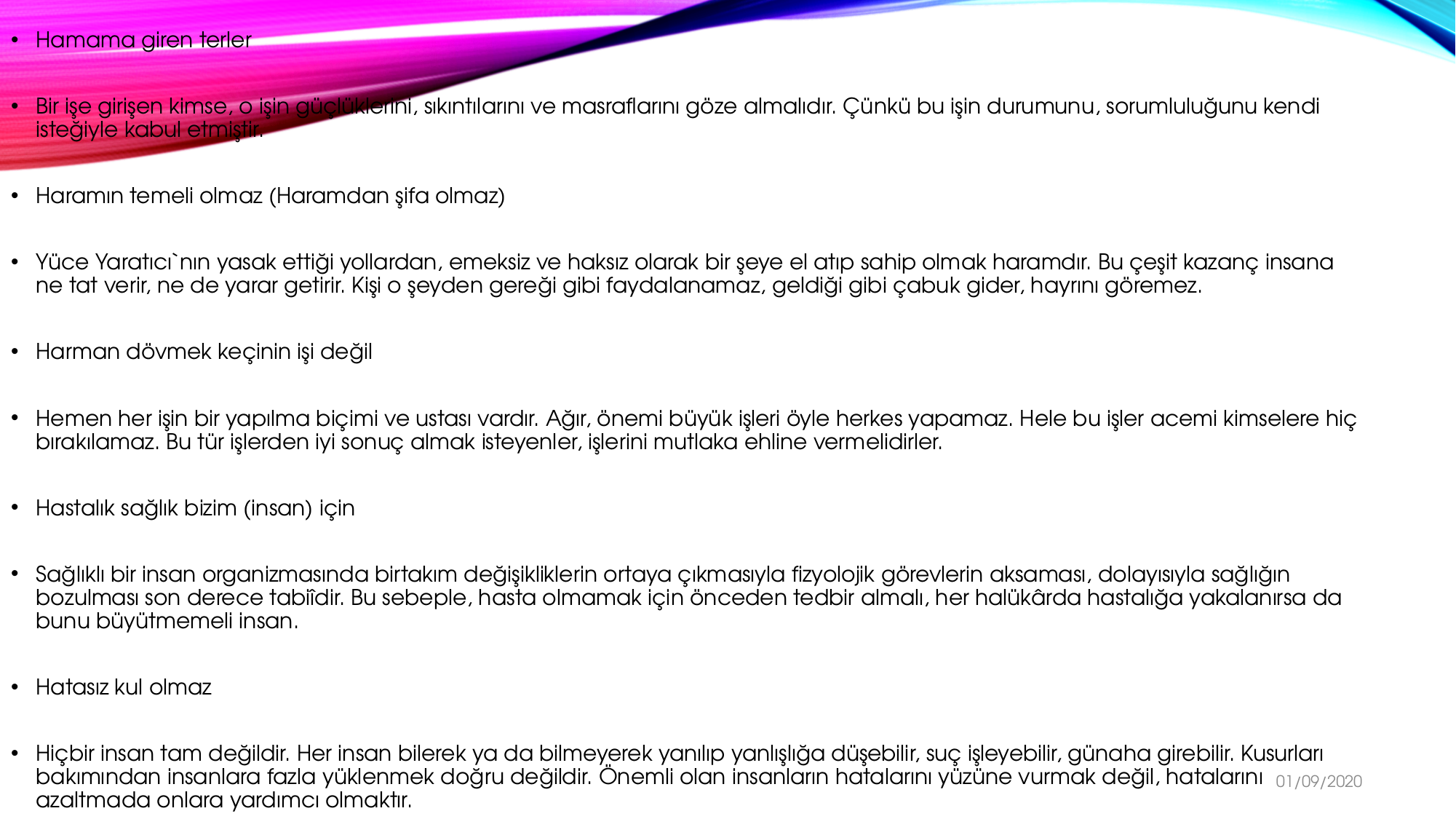

Hamama giren terler

Bir işe girişen kimse, o işin güçlüklerini, sıkıntılarını ve masraflarını göze almalıdır. Çünkü bu işin durumunu, sorumluluğunu kendi isteğiyle kabul etmiştir.

Haramın temeli olmaz (Haramdan şifa olmaz)

Yüce Yaratıcı`nın yasak ettiği yollardan, emeksiz ve haksız olarak bir şeye el atıp sahip olmak haramdır. Bu çeşit kazanç insana ne tat verir, ne de yarar getirir. Kişi o şeyden gereği gibi faydalanamaz, geldiği gibi çabuk gider, hayrını göremez.

Harman dövmek keçinin işi değil

Hemen her işin bir yapılma biçimi ve ustası vardır. Ağır, önemi büyük işleri öyle herkes yapamaz. Hele bu işler acemi kimselere hiç bırakılamaz. Bu tür işlerden iyi sonuç almak isteyenler, işlerini mutlaka ehline vermelidirler.

Hastalık sağlık bizim (insan) için

Sağlıklı bir insan organizmasında birtakım değişikliklerin ortaya çıkmasıyla fizyolojik görevlerin aksaması, dolayısıyla sağlığın bozulması son derece tabiîdir. Bu sebeple, hasta olmamak için önceden tedbir almalı, her halükârda hastalığa yakalanırsa da bunu büyütmemeli insan.

Hatasız kul olmaz

Hiçbir insan tam değildir. Her insan bilerek ya da bilmeyerek yanılıp yanlışlığa düşebilir, suç işleyebilir, günaha girebilir. Kusurları bakımından insanlara fazla yüklenmek doğru değildir. Önemli olan insanların hatalarını yüzüne vurmak değil, hatalarını azaltmada onlara yardımcı olmaktır.
01/09/2020